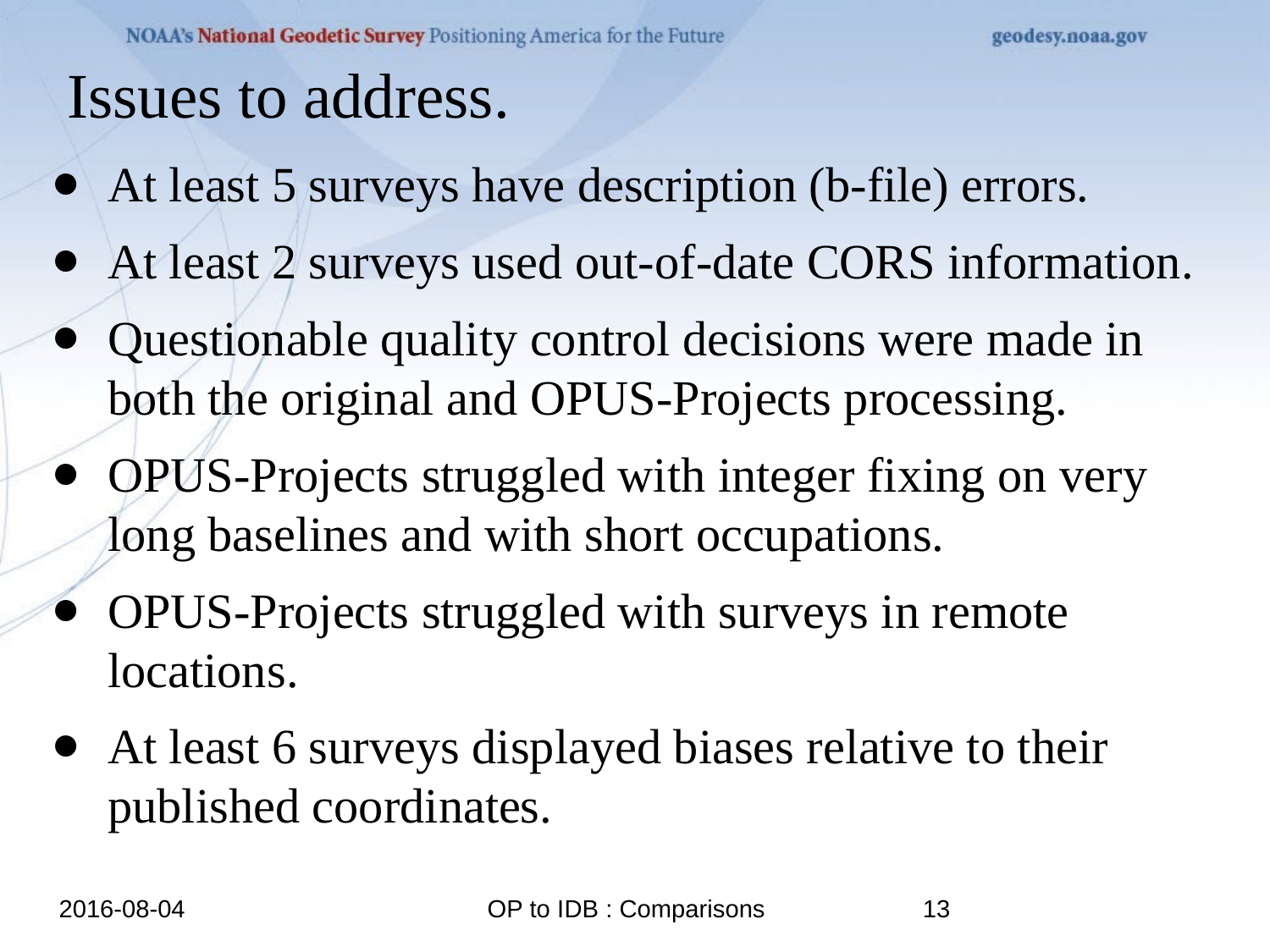

Issues to address.
At least 5 surveys have description (b-file) errors.
At least 2 surveys used out-of-date CORS information.
Questionable quality control decisions were made in both the original and OPUS-Projects processing.
OPUS-Projects struggled with integer fixing on very long baselines and with short occupations.
OPUS-Projects struggled with surveys in remote locations.
At least 6 surveys displayed biases relative to their published coordinates.
2016-08-04
OP to IDB : Comparisons
13